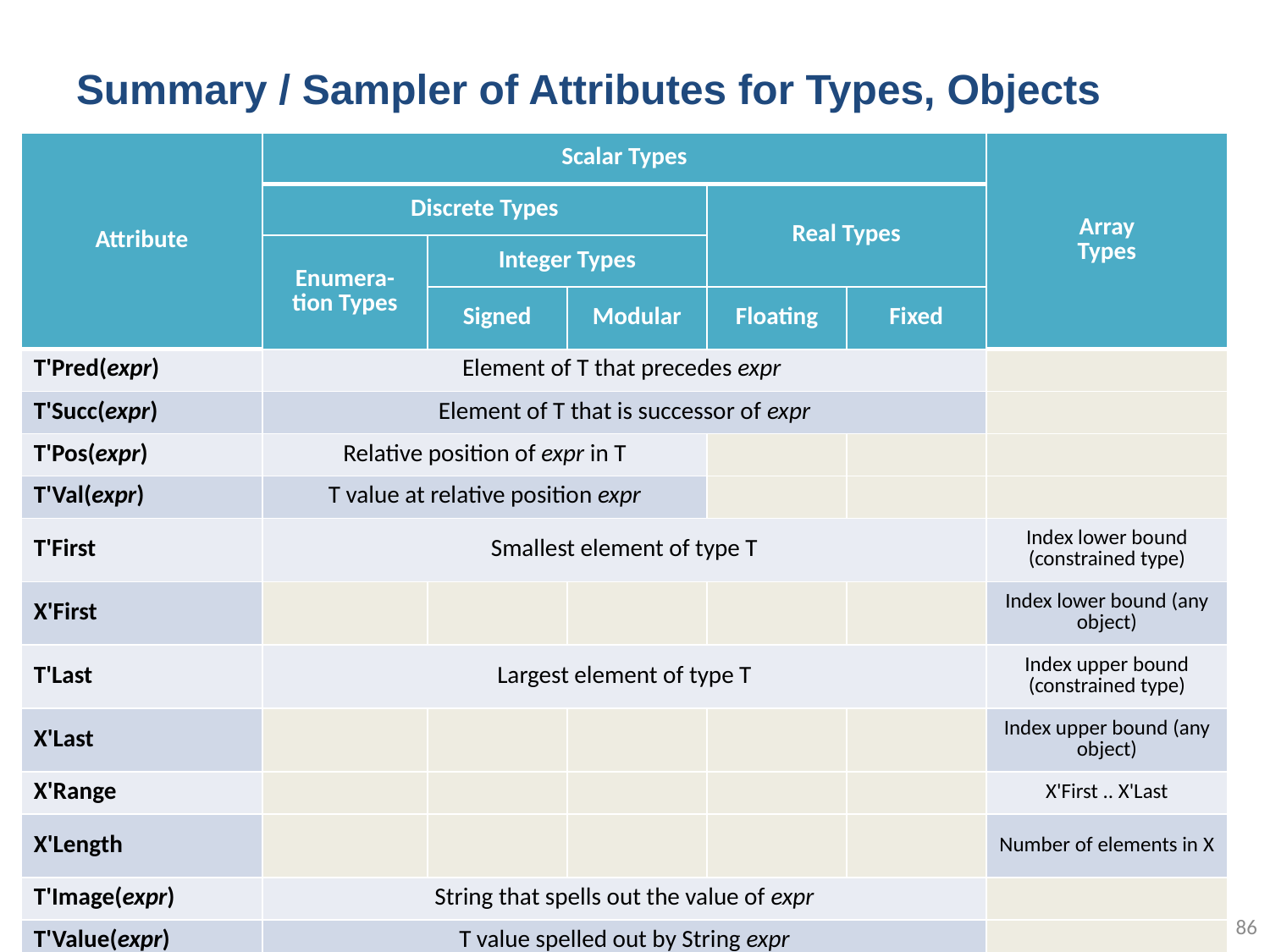

# Summary / Sampler of Attributes for Types, Objects
| Attribute | Scalar Types |  |  |  |  | Array Types |
| --- | --- | --- | --- | --- | --- | --- |
|  | Discrete Types |  |  | Real Types |  |  |
|  | Enumera-tion Types | Integer Types |  |  |  |  |
|  |  | Signed | Modular | Floating | Fixed |  |
| T'Pred(expr) | Element of T that precedes expr |  |  |  |  |  |
| T'Succ(expr) | Element of T that is successor of expr |  |  |  |  |  |
| T'Pos(expr) | Relative position of expr in T |  |  |  |  |  |
| T'Val(expr) | T value at relative position expr |  |  |  |  |  |
| T'First | Smallest element of type T |  |  |  |  | Index lower bound (constrained type) |
| X'First |  |  |  |  |  | Index lower bound (any object) |
| T'Last | Largest element of type T |  |  |  |  | Index upper bound (constrained type) |
| X'Last |  |  |  |  |  | Index upper bound (any object) |
| X'Range |  |  |  |  |  | X'First .. X'Last |
| X'Length |  |  |  |  |  | Number of elements in X |
| T'Image(expr) | String that spells out the value of expr |  |  |  |  |  |
| T'Value(expr) | T value spelled out by String expr |  |  |  |  |  |
86